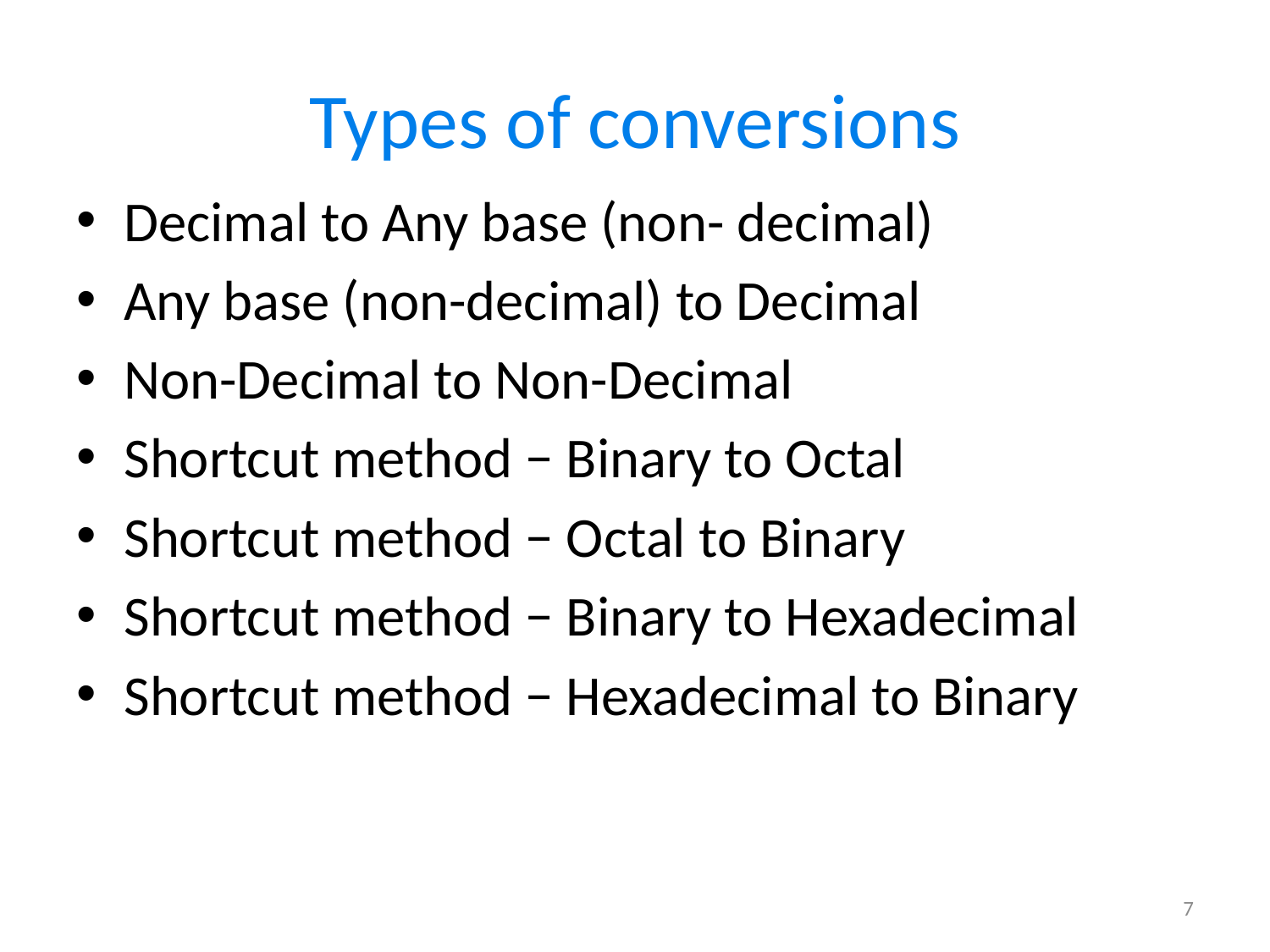

# Types of conversions
Decimal to Any base (non- decimal)
Any base (non-decimal) to Decimal
Non-Decimal to Non-Decimal
Shortcut method − Binary to Octal
Shortcut method − Octal to Binary
Shortcut method − Binary to Hexadecimal
Shortcut method − Hexadecimal to Binary

7